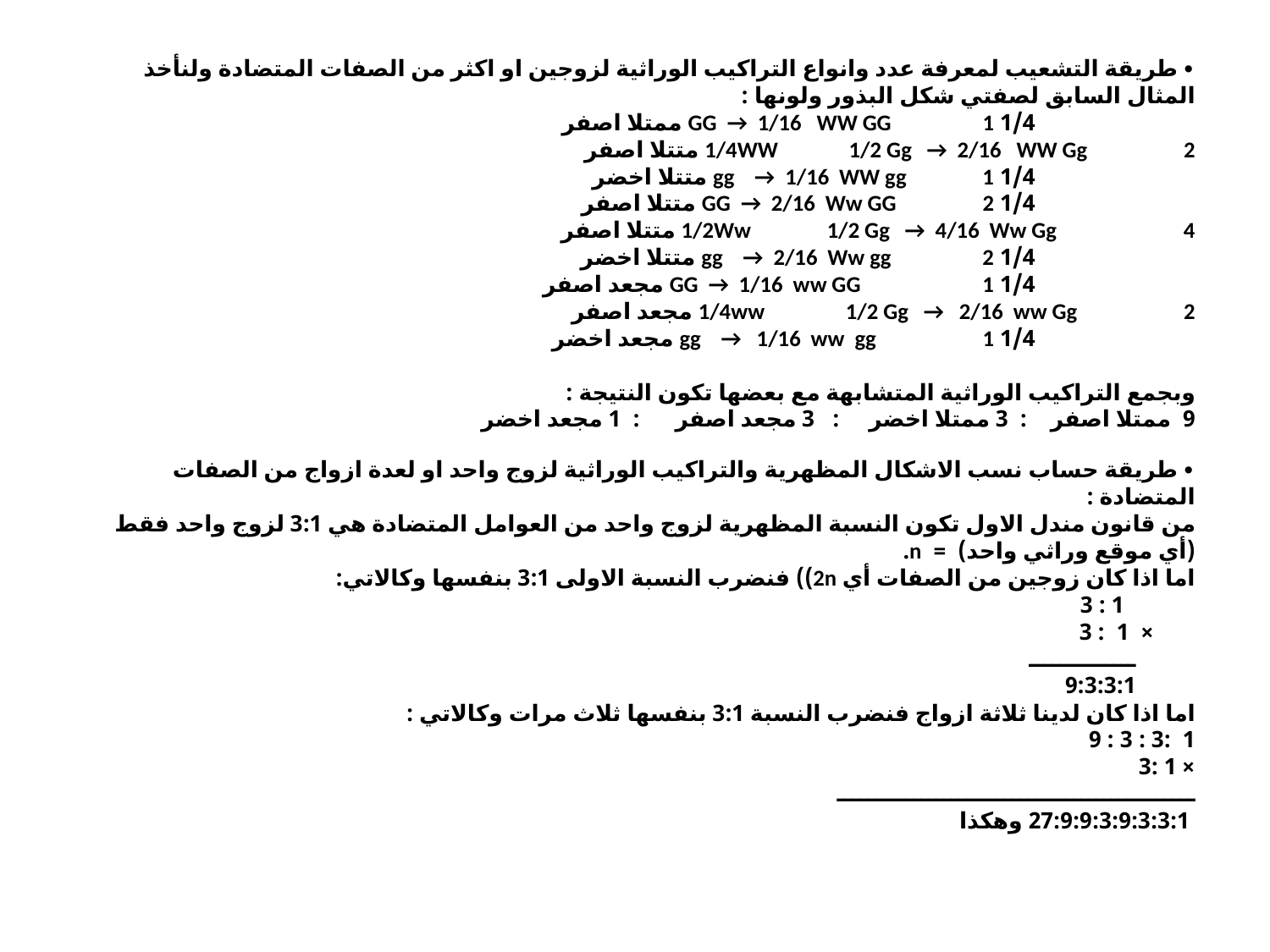

# • طريقة التشعيب لمعرفة عدد وانواع التراكيب الوراثية لزوجين او اكثر من الصفات المتضادة ولنأخذ المثال السابق لصفتي شكل البذور ولونها : 1/4 GG  →  1/16   WW GG                  1 ممتلا اصفر 1/4WW              1/2 Gg   →  2/16   WW Gg                   2 متتلا اصفر 1/4 gg    →  1/16  WW gg               1 متتلا اخضر 1/4 GG  →  2/16  Ww GG                 2 متتلا اصفر 1/2Ww               1/2 Gg   →  4/16  Ww Gg                         4 متتلا اصفر 1/4 gg    →  2/16  Ww gg                  2 متتلا اخضر 1/4 GG  →  1/16  ww GG                        1 مجعد اصفر 1/4ww                1/2 Gg   →   2/16  ww Gg                     2 مجعد اصفر 1/4 gg    →   1/16  ww  gg                     1 مجعد اخضر وبجمع التراكيب الوراثية المتشابهة مع بعضها تكون النتيجة : 9  ممتلا اصفر    :  3 ممتلا اخضر     :   3 مجعد اصفر      :  1 مجعد اخضر • طريقة حساب نسب الاشكال المظهرية والتراكيب الوراثية لزوج واحد او لعدة ازواج من الصفات المتضادة : من قانون مندل الاول تكون النسبة المظهرية لزوج واحد من العوامل المتضادة هي 3:1 لزوج واحد فقط (أي موقع وراثي واحد)  =  n. اما اذا كان زوجين من الصفات أي 2n)) فنضرب النسبة الاولى 3:1 بنفسها وكالاتي: 1 : 3 ×  1  : 3 ــــــــــــــ 9:3:3:1 اما اذا كان لدينا ثلاثة ازواج فنضرب النسبة 3:1 بنفسها ثلاث مرات وكالاتي : 1  :3 : 3 : 9 × 1 :3 ـــــــــــــــــــــــــــــــــــــــــــــــ 27:9:9:3:9:3:3:1 وهكذا